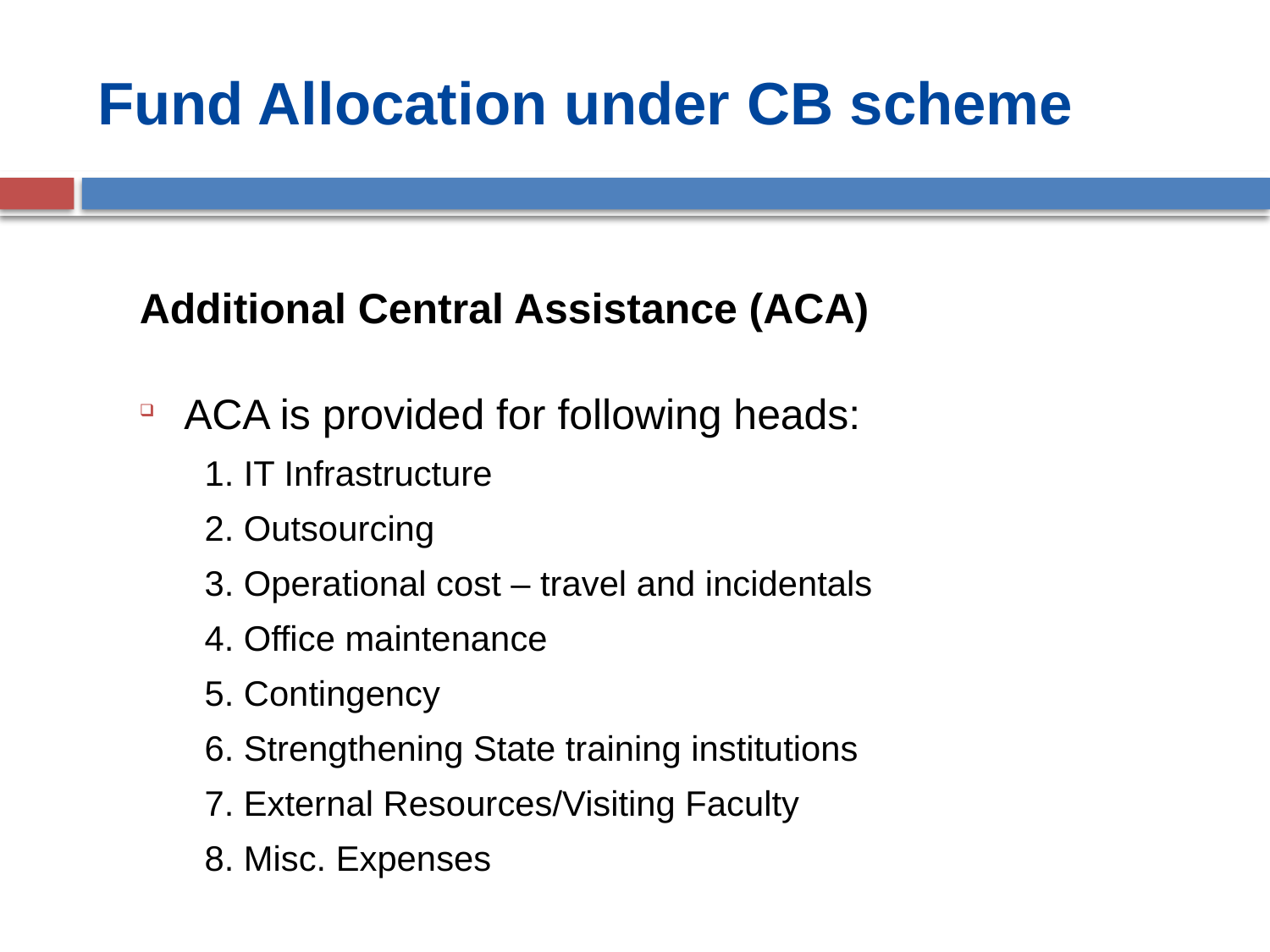

# Fund Allocation under CB scheme

Additional Central Assistance (ACA)

ACA is provided for following heads:
1. IT Infrastructure
2. Outsourcing
3. Operational cost – travel and incidentals
4. Office maintenance
5. Contingency
6. Strengthening State training institutions
7. External Resources/Visiting Faculty
8. Misc. Expenses